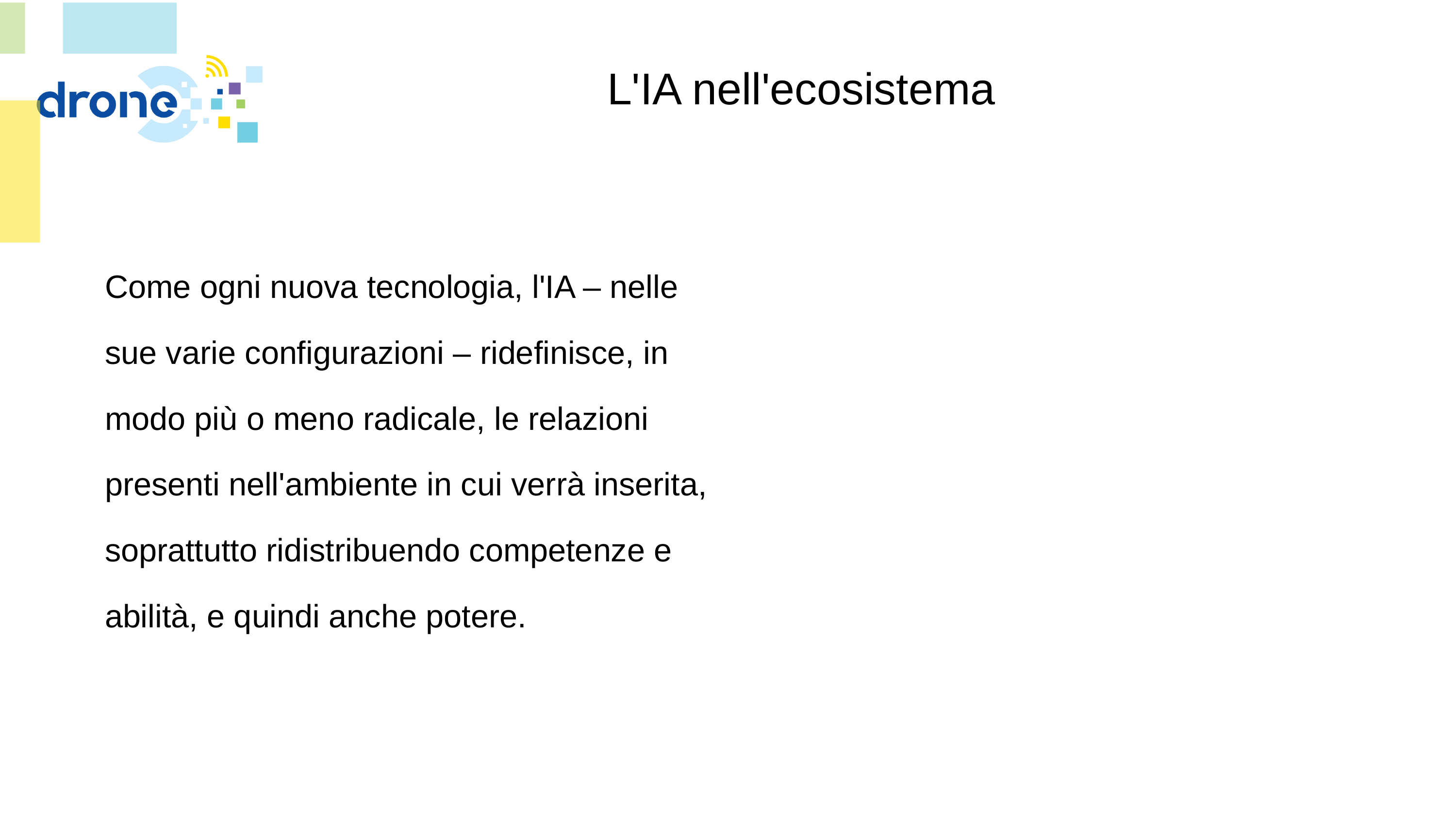

# L'IA nell'ecosistema

Come ogni nuova tecnologia, l'IA – nelle sue varie configurazioni – ridefinisce, in modo più o meno radicale, le relazioni presenti nell'ambiente in cui verrà inserita, soprattutto ridistribuendo competenze e abilità, e quindi anche potere.